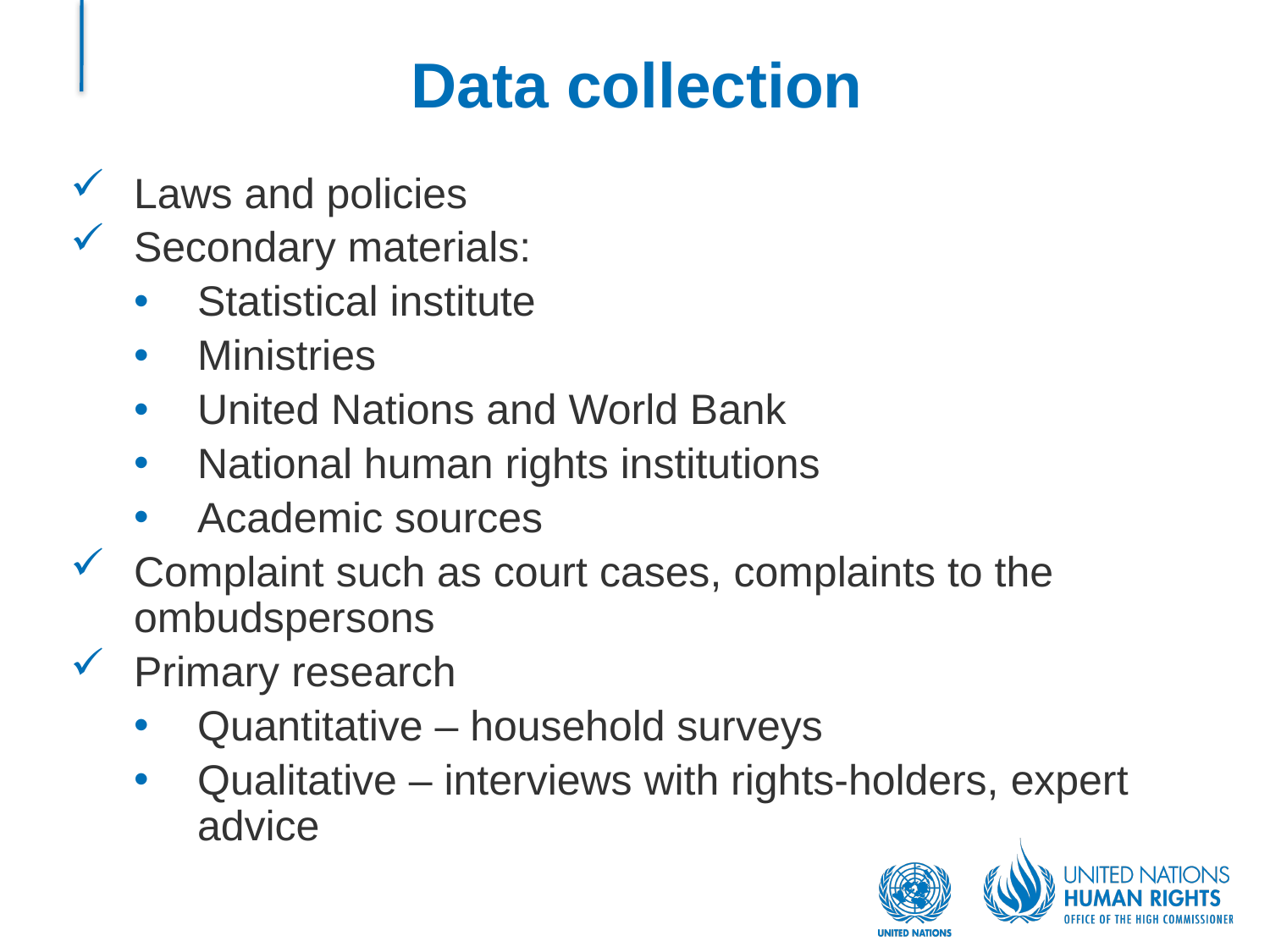

# Data collection
Laws and policies
Secondary materials:
Statistical institute
Ministries
United Nations and World Bank
National human rights institutions
Academic sources
Complaint such as court cases, complaints to the ombudspersons
Primary research
Quantitative – household surveys
Qualitative – interviews with rights-holders, expert advice